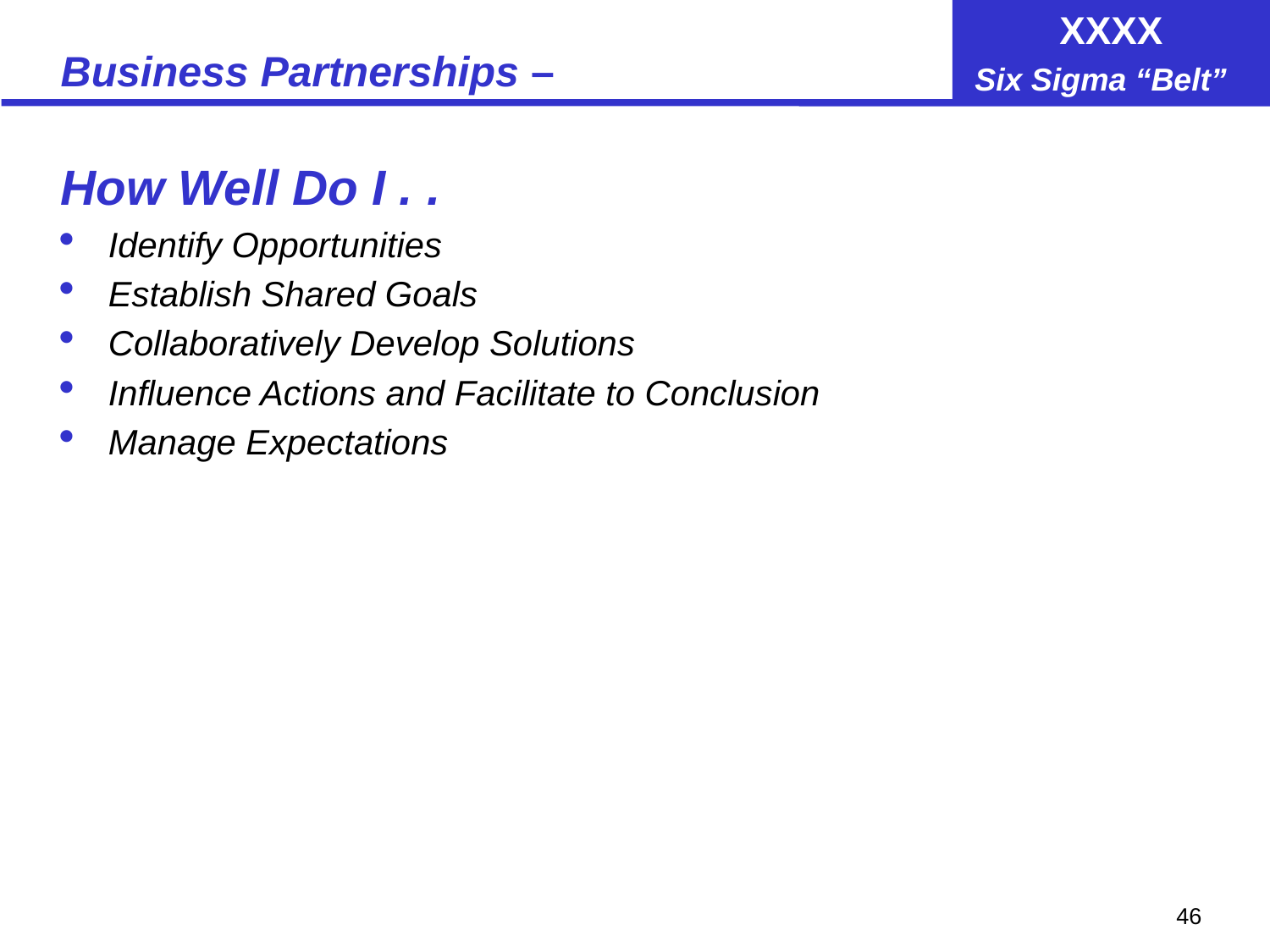

# Business Partnerships –
How Well Do I . .
Identify Opportunities
Establish Shared Goals
Collaboratively Develop Solutions
Influence Actions and Facilitate to Conclusion
Manage Expectations